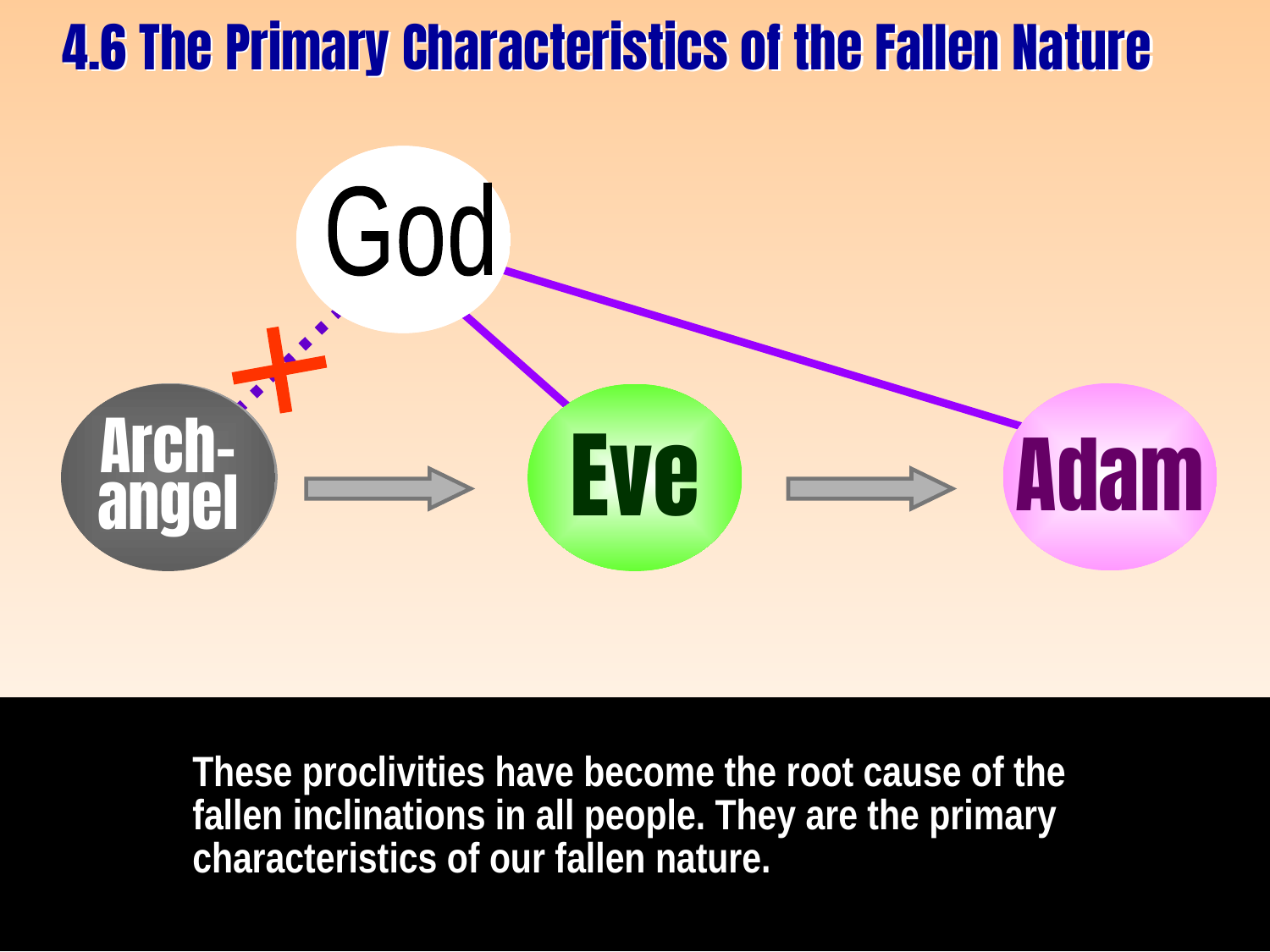

The Primary Characteristics of the Fallen Nature
4.6

God

God

Arch-
angel
Adam
Eve

- - - - - - - - -
Adam

Arch-
angel
Eve

These proclivities have become the root cause of the fallen inclinations in all people. They are the primary characteristics of our fallen nature.